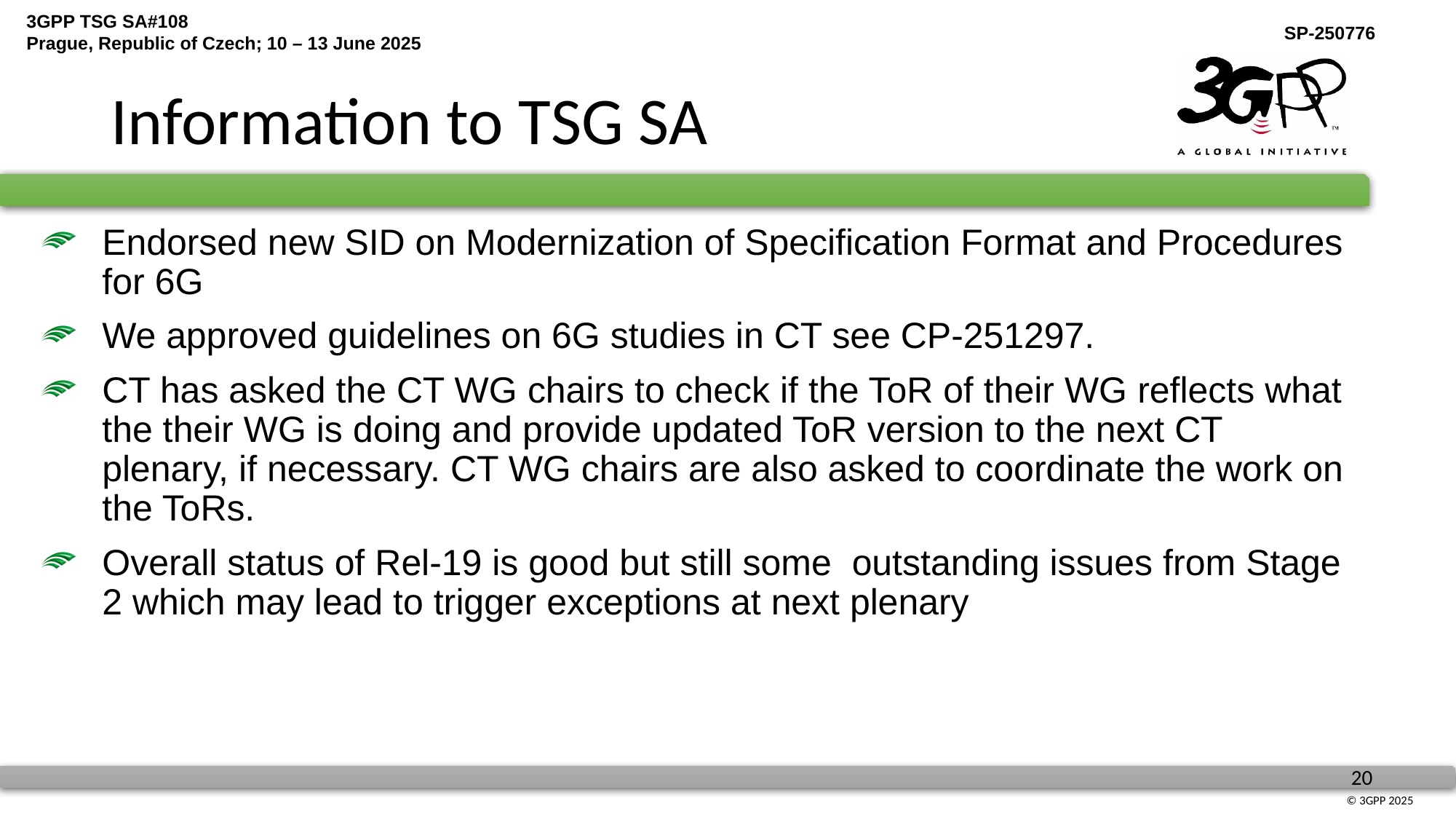

# Information to TSG SA
Endorsed new SID on Modernization of Specification Format and Procedures for 6G
We approved guidelines on 6G studies in CT see CP-251297.
CT has asked the CT WG chairs to check if the ToR of their WG reflects what the their WG is doing and provide updated ToR version to the next CT plenary, if necessary. CT WG chairs are also asked to coordinate the work on the ToRs.
Overall status of Rel-19 is good but still some  outstanding issues from Stage 2 which may lead to trigger exceptions at next plenary